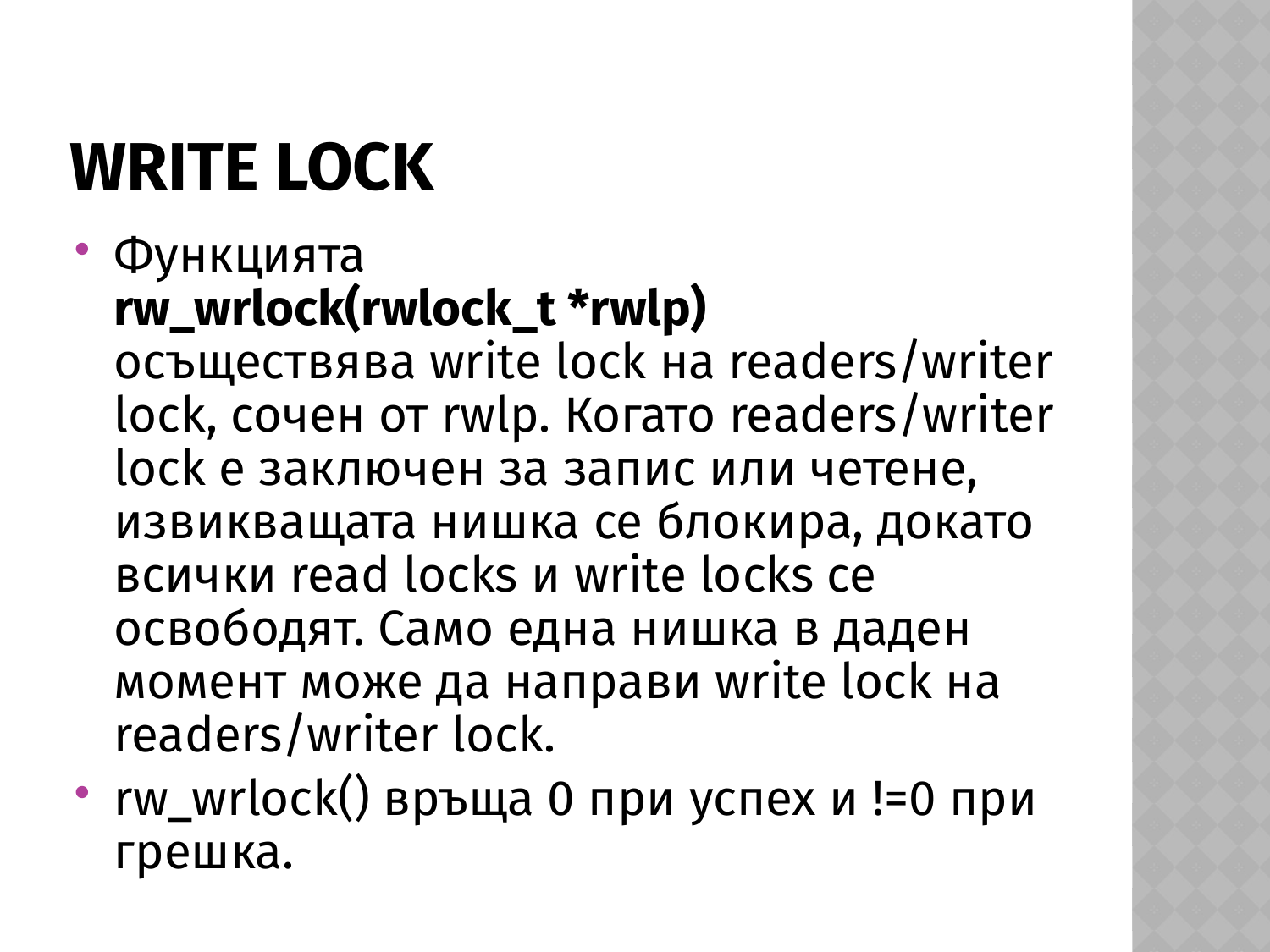

# Write Lock
Функцията 
rw_wrlock(rwlock_t *rwlp) 
осъществява write lock на readers/writer lock, сочен от rwlp. Когато readers/writer lock е заключен за запис или четене, извикващата нишка се блокира, докато всички read locks и write locks се освободят. Само една нишка в даден момент може да направи write lock на readers/writer lock.
rw_wrlock() връща 0 при успех и !=0 при грешка.